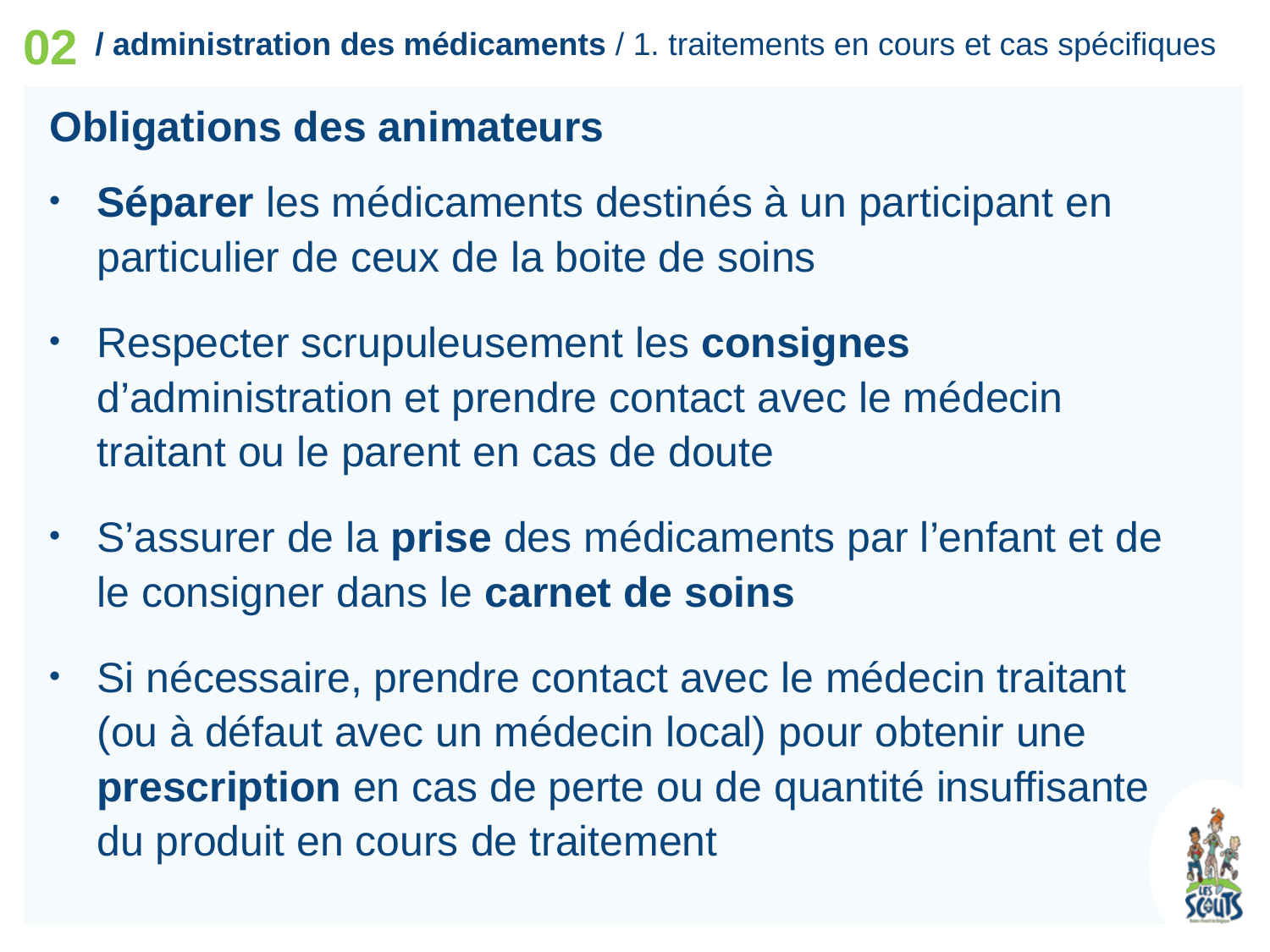

02
/ administration des médicaments / 1. traitements en cours et cas spécifiques
Obligations des animateurs
Séparer les médicaments destinés à un participant en particulier de ceux de la boite de soins
Respecter scrupuleusement les consignes d’administration et prendre contact avec le médecin traitant ou le parent en cas de doute
S’assurer de la prise des médicaments par l’enfant et de le consigner dans le carnet de soins
Si nécessaire, prendre contact avec le médecin traitant (ou à défaut avec un médecin local) pour obtenir une prescription en cas de perte ou de quantité insuffisante du produit en cours de traitement